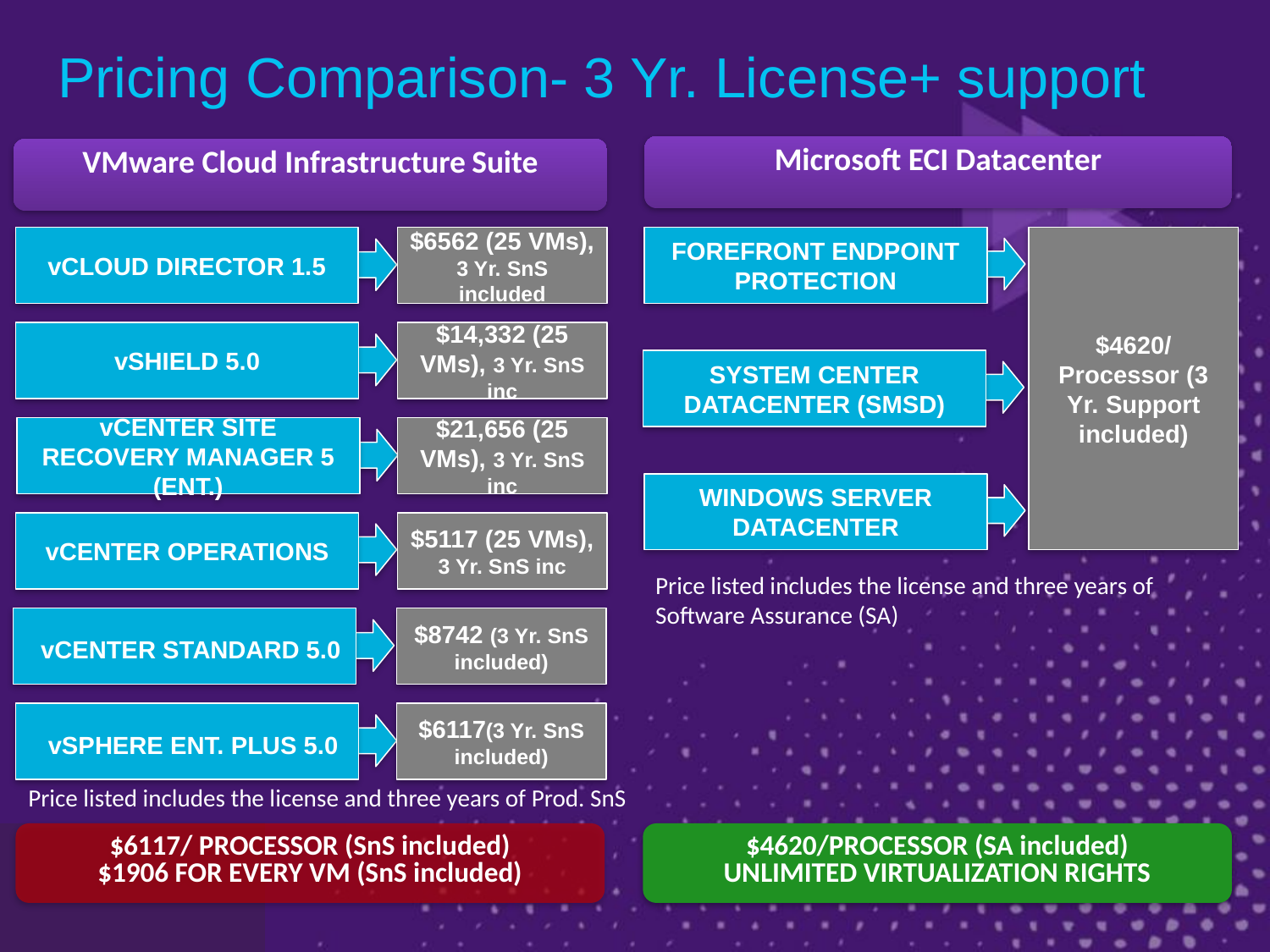

# Pricing Comparison- 3 Yr. License+ support
Microsoft ECI Datacenter
VMware Cloud Infrastructure Suite
$6562 (25 VMs), 3 Yr. SnS included
vCLOUD DIRECTOR 1.5

FOREFRONT ENDPOINT PROTECTION

$14,332 (25 VMs), 3 Yr. SnS inc
$4620/
Processor (3 Yr. Support included)
vSHIELD 5.0

SYSTEM CENTER DATACENTER (SMSD)

$21,656 (25 VMs), 3 Yr. SnS inc
vCENTER SITE RECOVERY MANAGER 5 (ENT.)

$5117 (25 VMs), 3 Yr. SnS inc
WINDOWS SERVER DATACENTER

vCENTER OPERATIONS

$8742 (3 Yr. SnS included)
Price listed includes the license and three years of Software Assurance (SA)
vCENTER STANDARD 5.0

$6117(3 Yr. SnS included)
vSPHERE ENT. PLUS 5.0

Price listed includes the license and three years of Prod. SnS
$4620/PROCESSOR (SA included)
UNLIMITED VIRTUALIZATION RIGHTS

$6117/ PROCESSOR (SnS included)
$1906 FOR EVERY VM (SnS included)

46